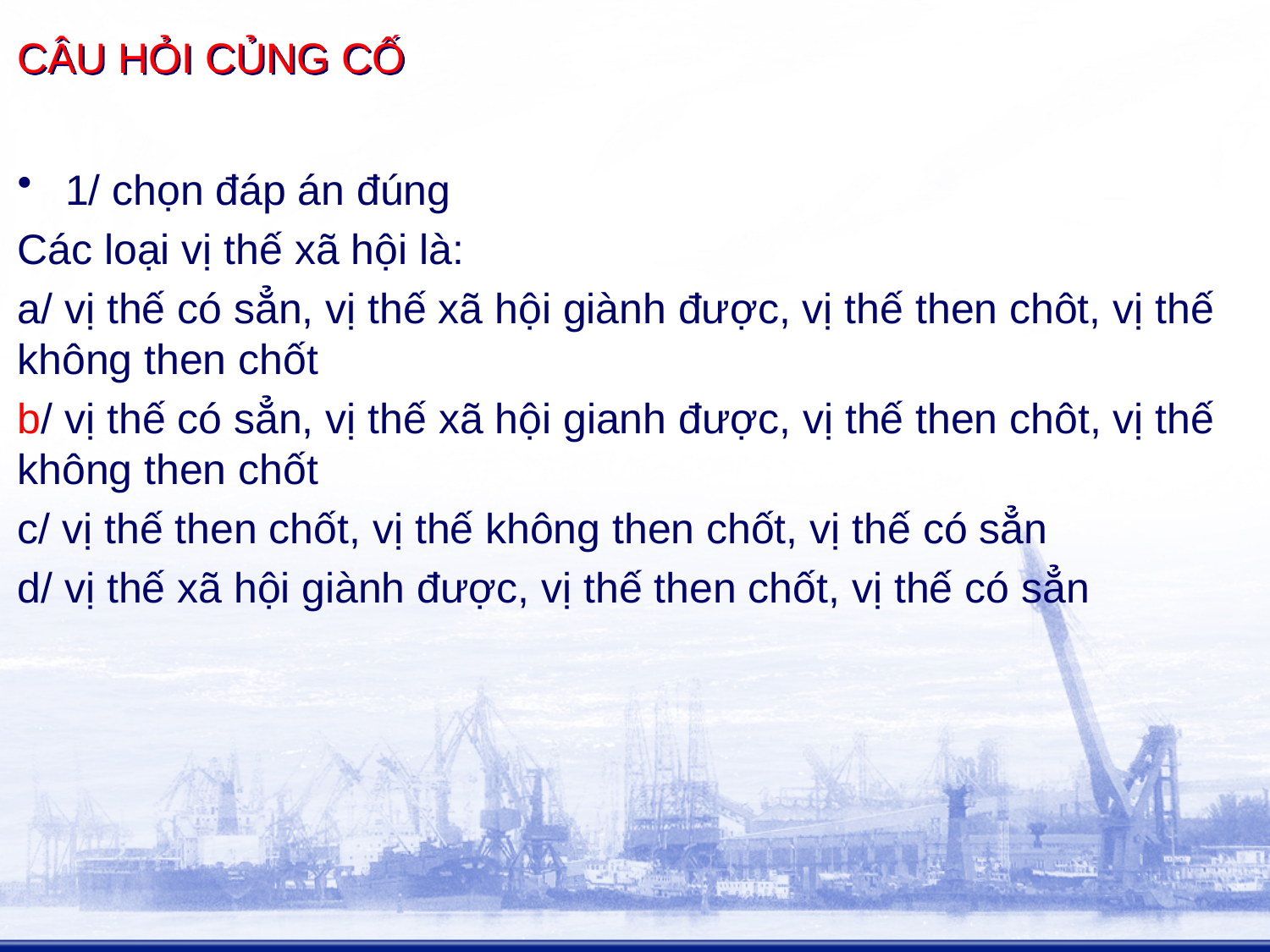

# CÂU HỎI CỦNG CỐ
1/ chọn đáp án đúng
Các loại vị thế xã hội là:
a/ vị thế có sẳn, vị thế xã hội giành được, vị thế then chôt, vị thế không then chốt
b/ vị thế có sẳn, vị thế xã hội gianh được, vị thế then chôt, vị thế không then chốt
c/ vị thế then chốt, vị thế không then chốt, vị thế có sẳn
d/ vị thế xã hội giành được, vị thế then chốt, vị thế có sẳn